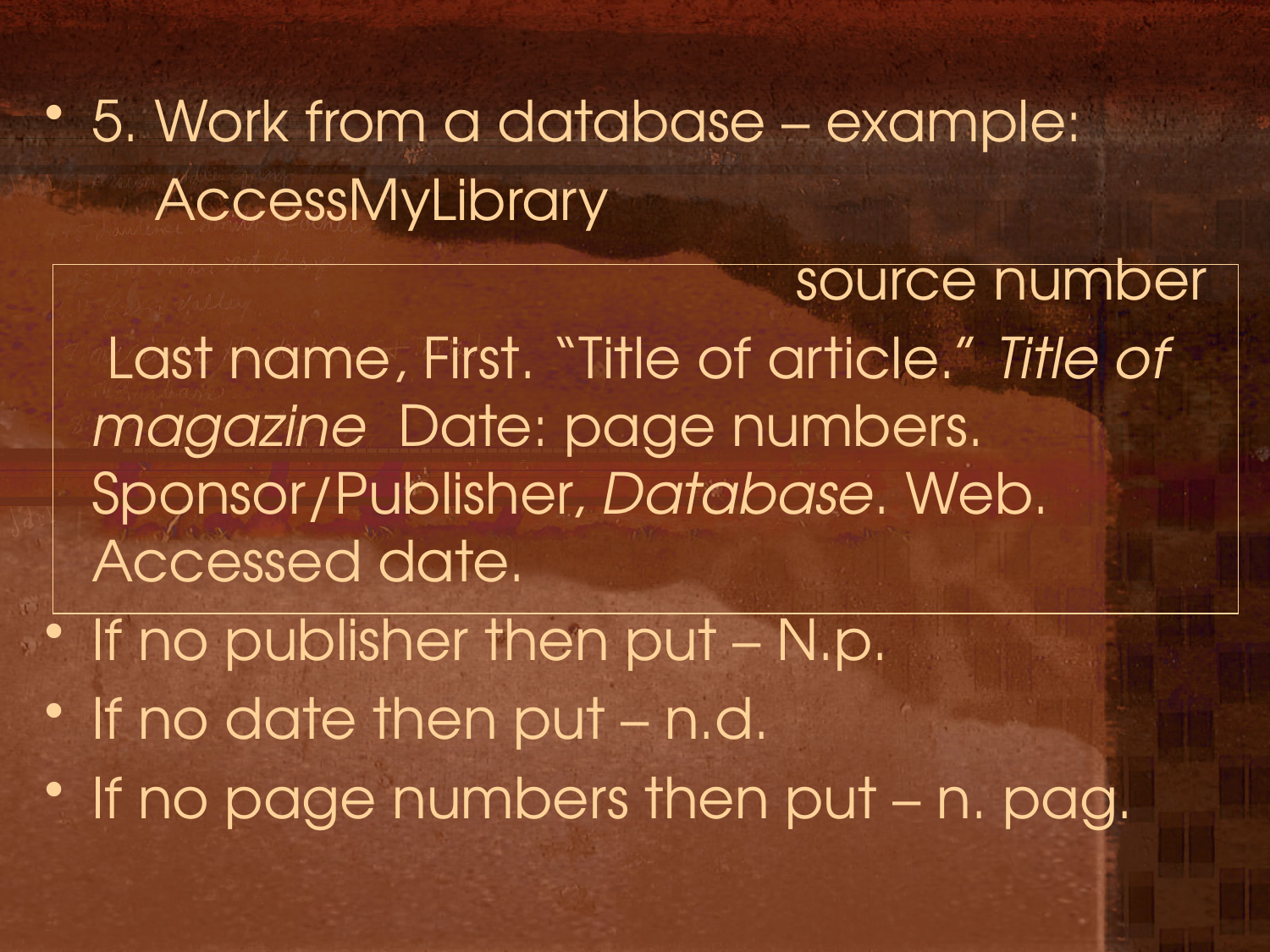

5. Work from a database – example:
       AccessMyLibrary
                                                source number
    Last name, First. “Title of article.” Title of magazine  Date: page numbers. Sponsor/Publisher, Database. Web. Accessed date.
If no publisher then put – N.p.
If no date then put – n.d.
If no page numbers then put – n. pag.
#